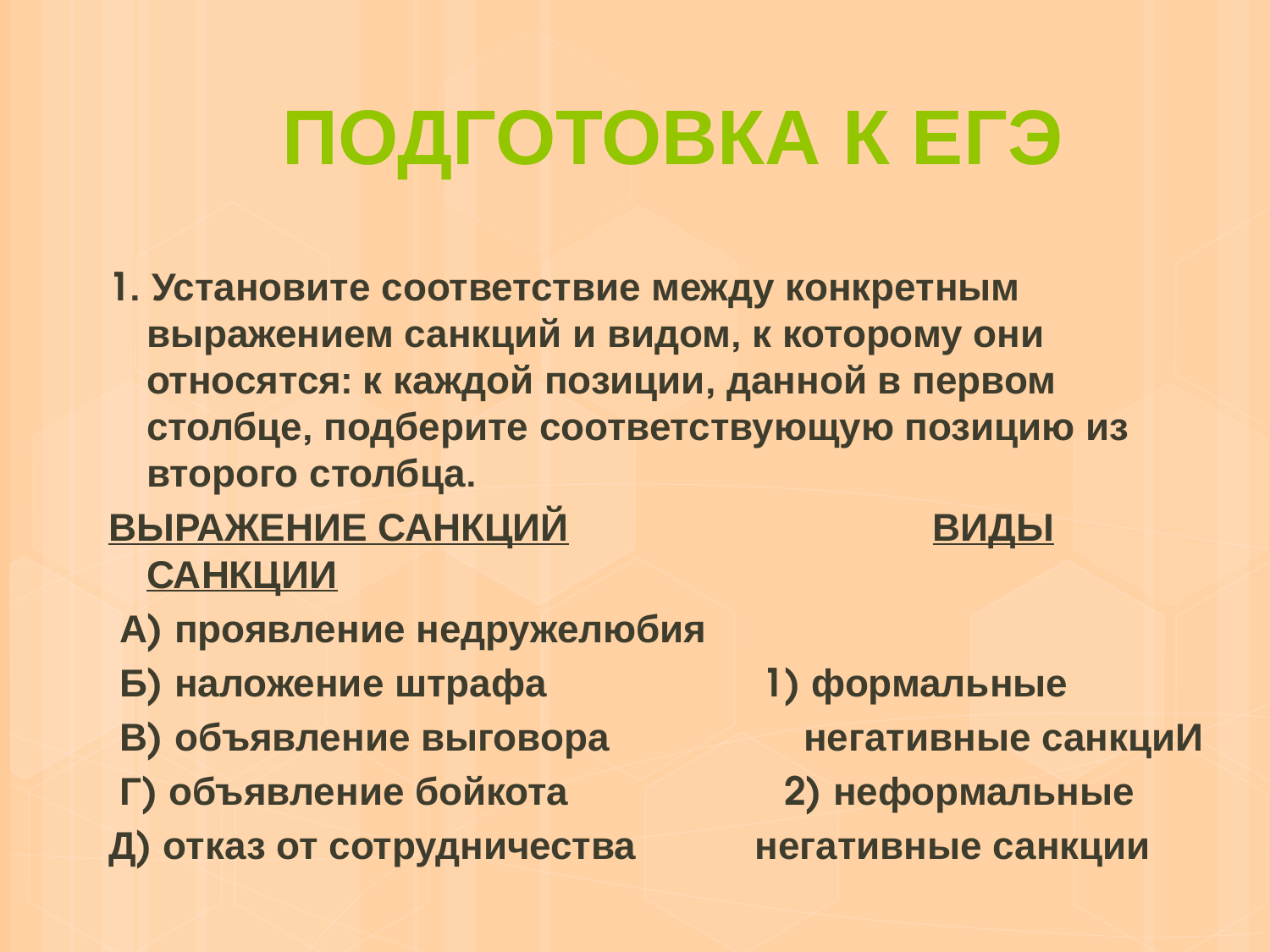

# ПОДГОТОВКА К ЕГЭ
1. Установите соответствие между конкретным выражением санкций и видом, к которому они относятся: к каждой позиции, данной в первом столбце, подберите соответствующую позицию из второго столбца.
ВЫРАЖЕНИЕ САНКЦИЙ	 	              ВИДЫ САНКЦИИ
 А) проявление недружелюбия
 Б) наложение штрафа                    1) формальные
 В) объявление выговора                  негативные санкциИ
 Г) объявление бойкота                    2) неформальные
Д) отказ от сотрудничества           негативные санкции